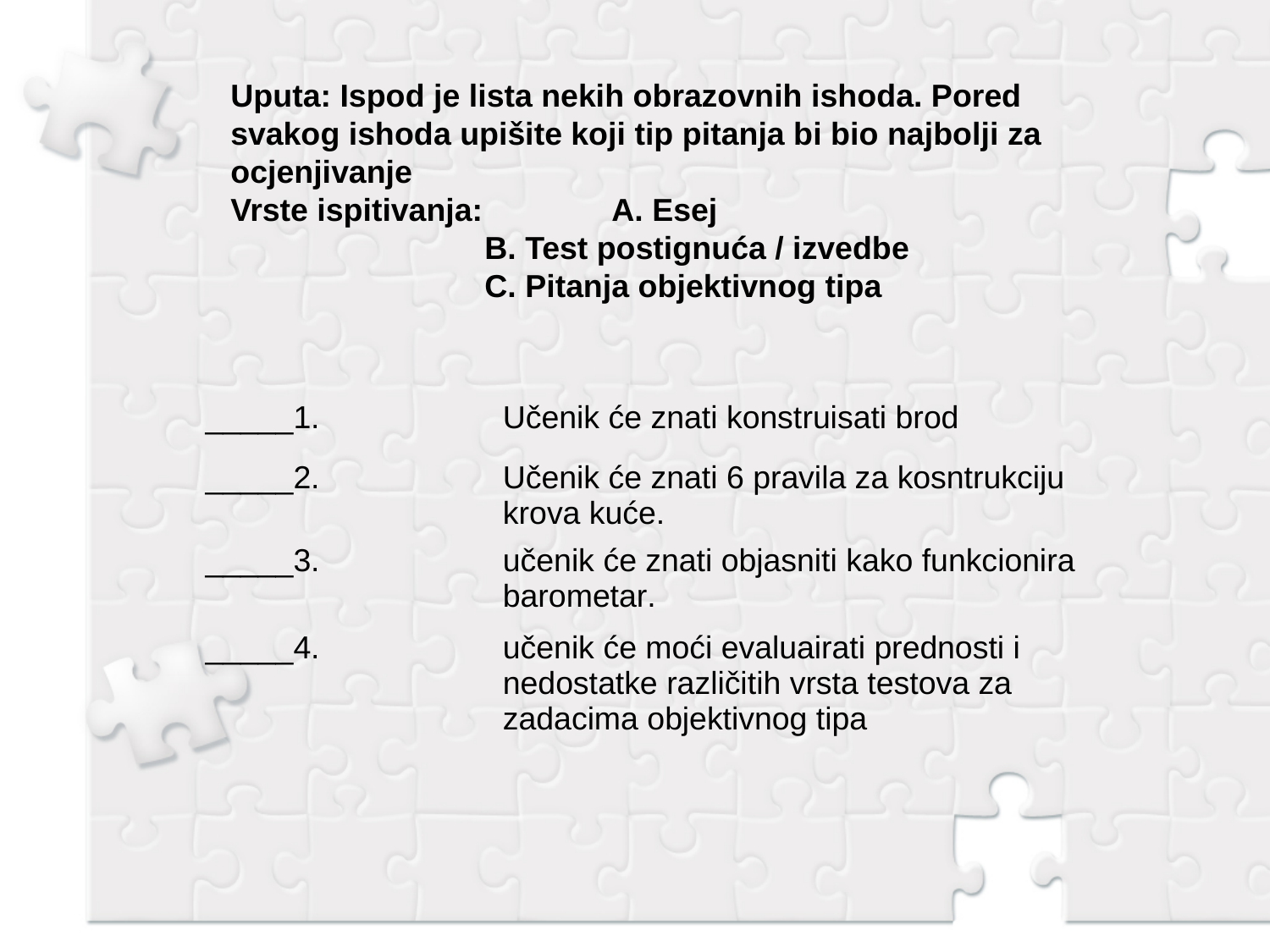

Uputa: Ispod je lista nekih obrazovnih ishoda. Pored svakog ishoda upišite koji tip pitanja bi bio najbolji za ocjenjivanje
Vrste ispitivanja: 	A. Esej
		B. Test postignuća / izvedbe
		C. Pitanja objektivnog tipa
| \_\_\_\_\_1. | Učenik će znati konstruisati brod |
| --- | --- |
| \_\_\_\_\_2. | Učenik će znati 6 pravila za kosntrukciju krova kuće. |
| \_\_\_\_\_3. | učenik će znati objasniti kako funkcionira barometar. |
| \_\_\_\_\_4. | učenik će moći evaluairati prednosti i nedostatke različitih vrsta testova za zadacima objektivnog tipa |